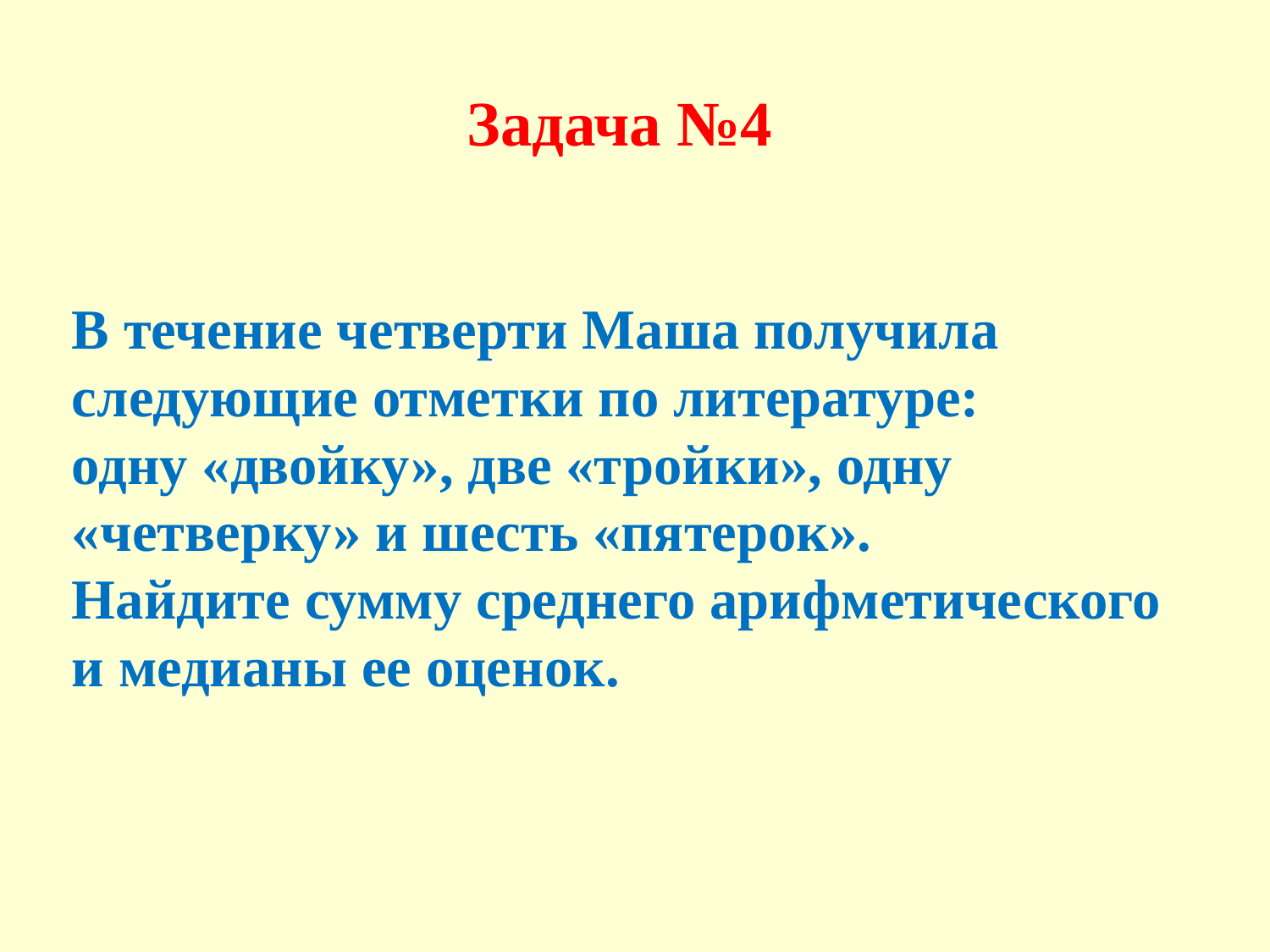

Задача №4
В течение четверти Маша получила следующие отметки по литературе:
одну «двойку», две «тройки», одну «четверку» и шесть «пятерок».
Найдите сумму среднего арифметического и медианы ее оценок.